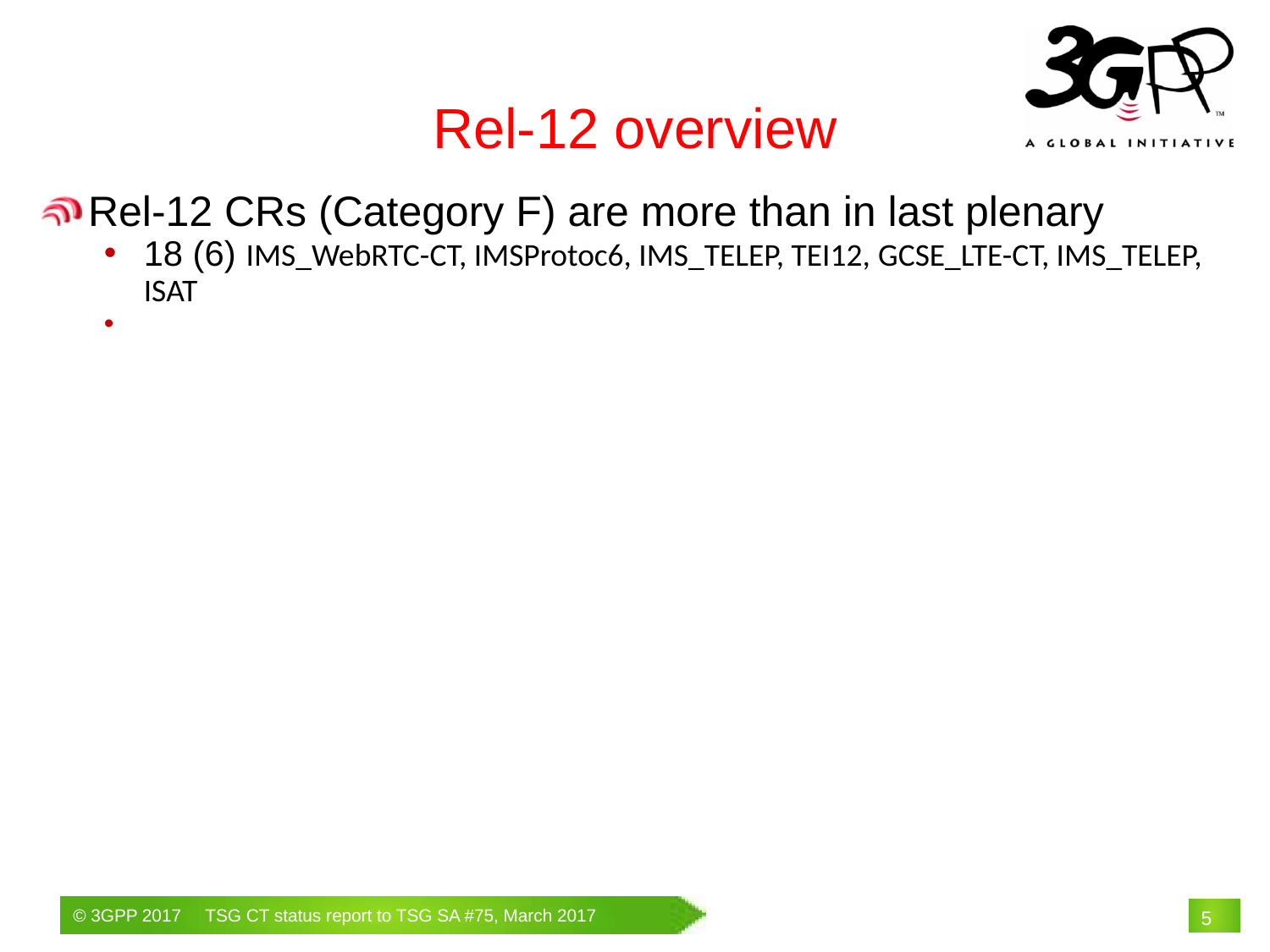

Rel-12 overview
Rel-12 CRs (Category F) are more than in last plenary
18 (6) IMS_WebRTC-CT, IMSProtoc6, IMS_TELEP, TEI12, GCSE_LTE-CT, IMS_TELEP, ISAT

# 5